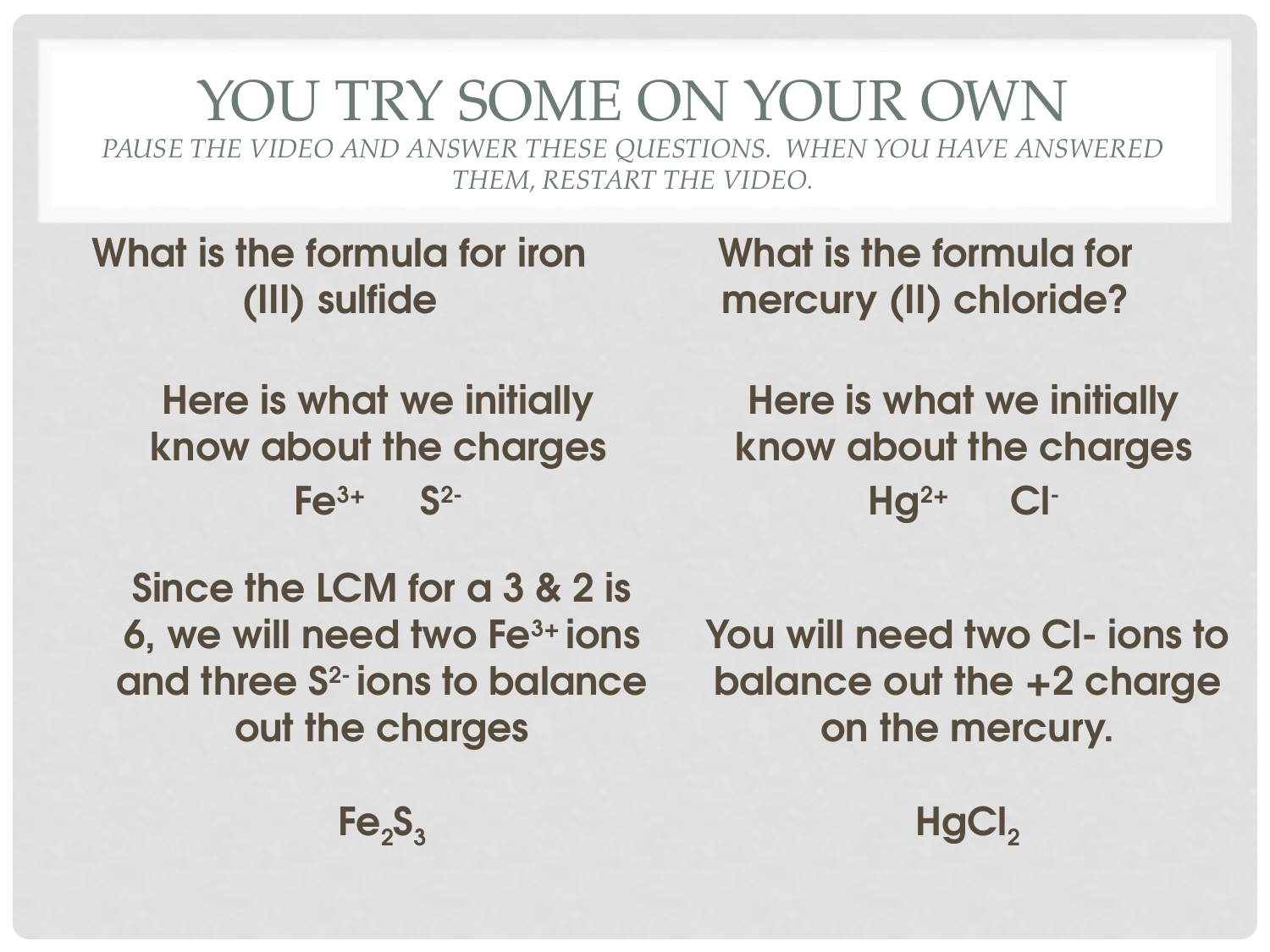

# You try some on your own Pause the video and answer these questions.  When you have answered them, restart the video.
What is the formula for iron (III) sulfide
What is the formula for mercury (II) chloride?
Here is what we initially know about the charges
Fe3+        S2-
Here is what we initially know about the charges
Hg2+         Cl-
Since the LCM for a 3 & 2 is 6, we will need two Fe3+ ions and three S2- ions to balance out the charges
You will need two Cl- ions to balance out the +2 charge on the mercury.
Fe2S3
HgCl2